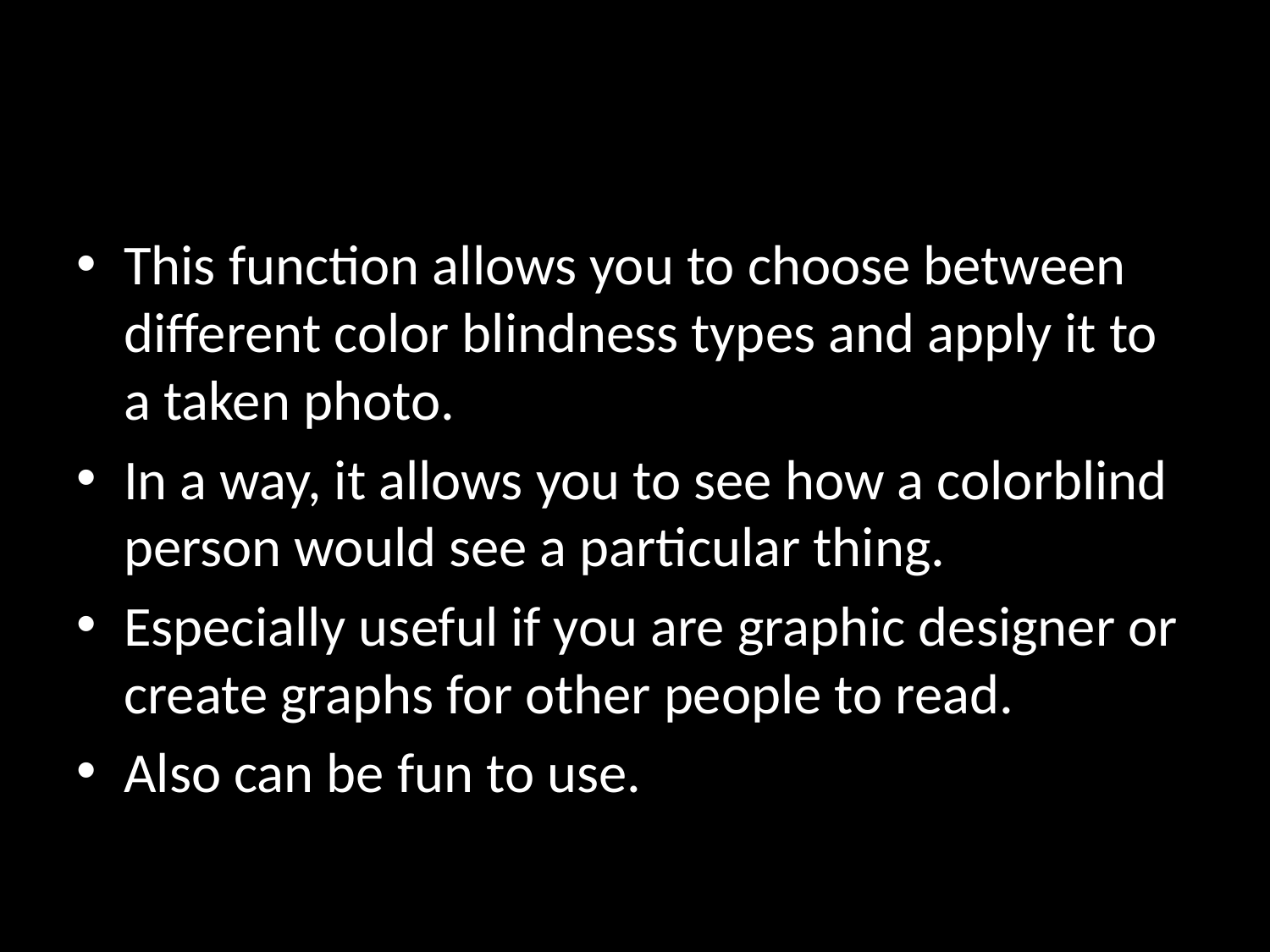

This function allows you to choose between different color blindness types and apply it to a taken photo.
In a way, it allows you to see how a colorblind person would see a particular thing.
Especially useful if you are graphic designer or create graphs for other people to read.
Also can be fun to use.